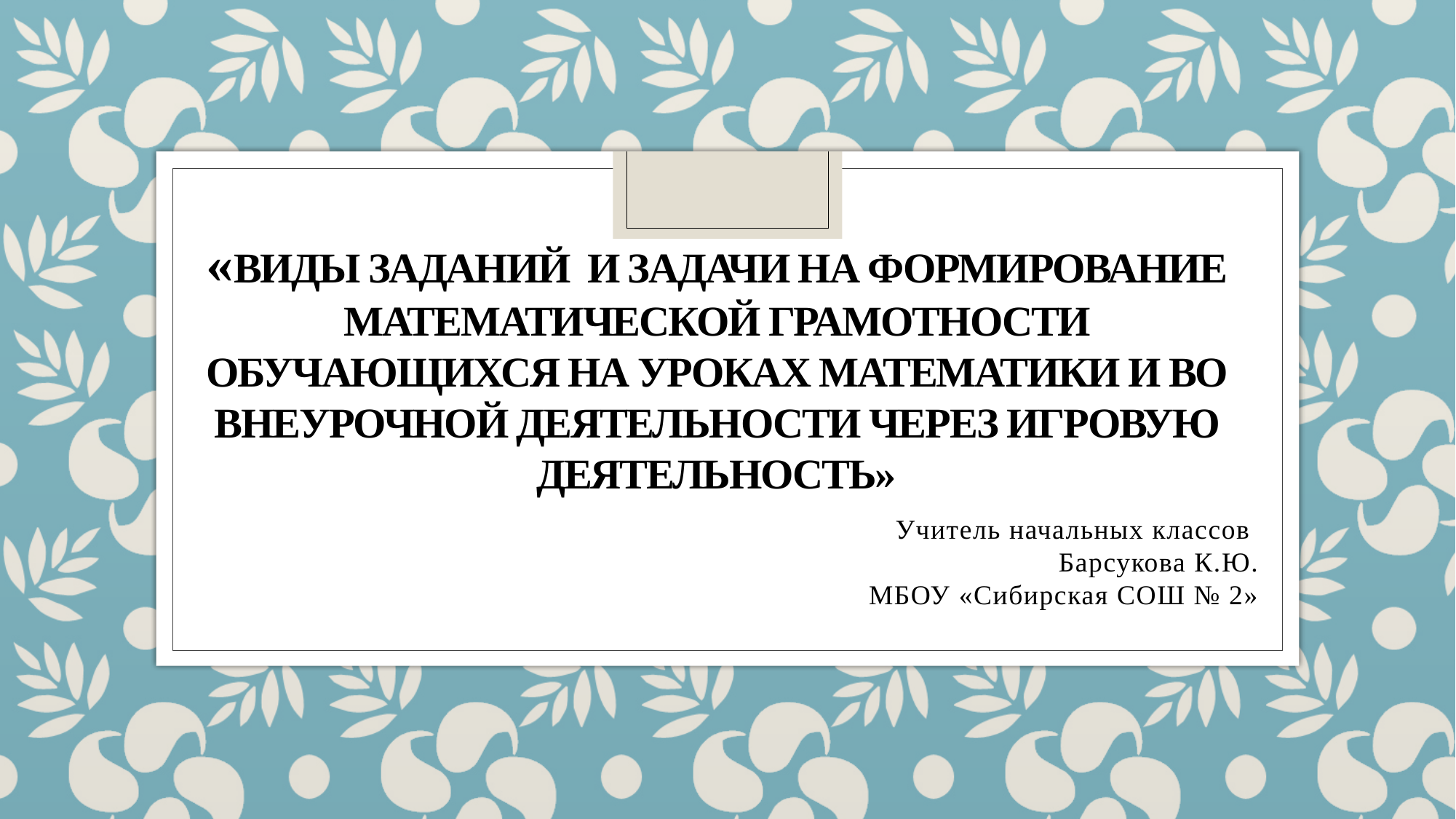

# «Виды заданий  и задачи на формирование математической грамотности обучающихся на уроках математики и во внеурочной деятельности через игровую деятельность»
Учитель начальных классов
Барсукова К.Ю.
МБОУ «Сибирская СОШ № 2»